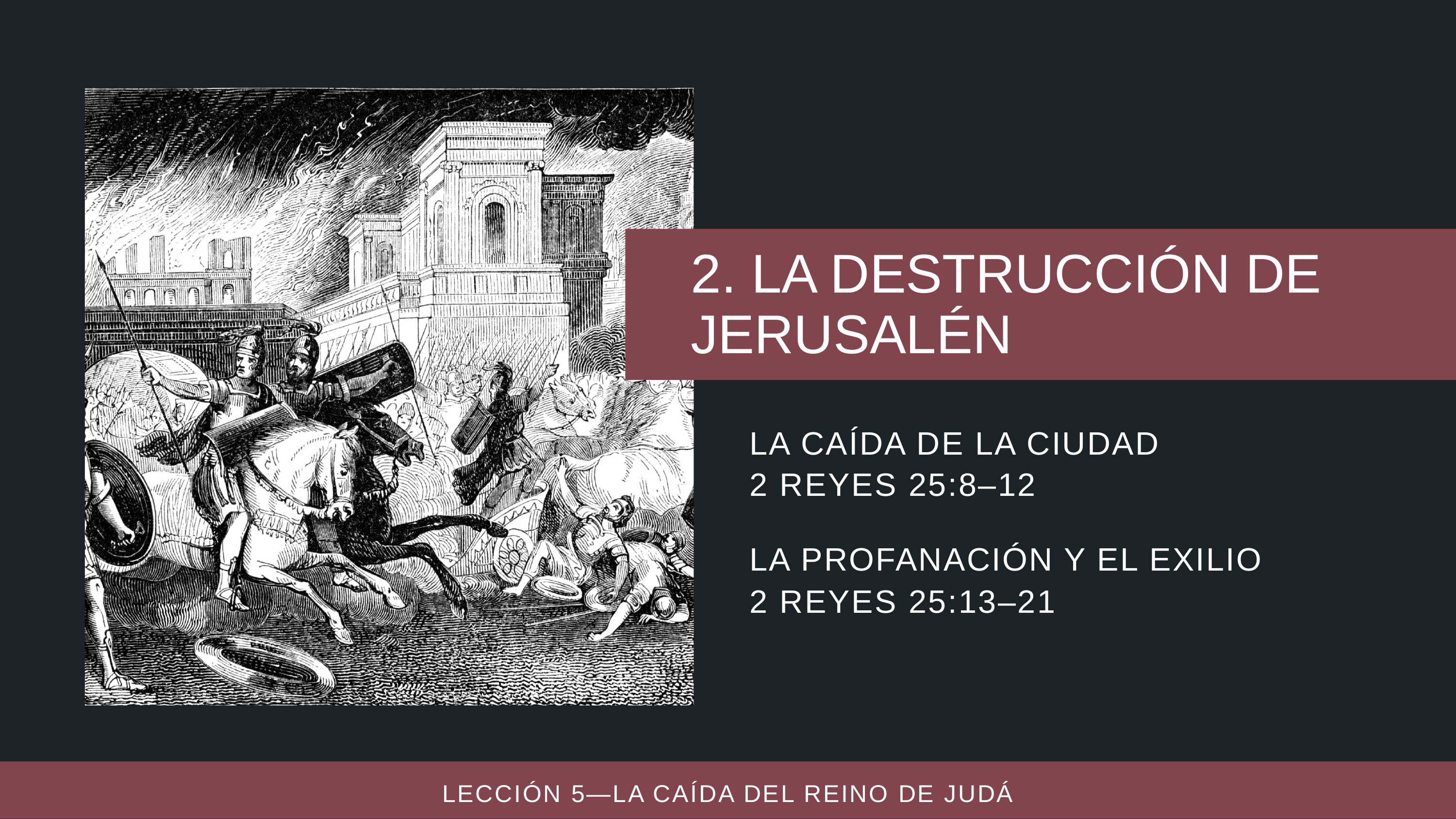

LA CAÍDA DE LA CIUDAD
2 REYES 25:8–12
LA PROFANACIÓN Y EL EXILIO
2 REYES 25:13–21